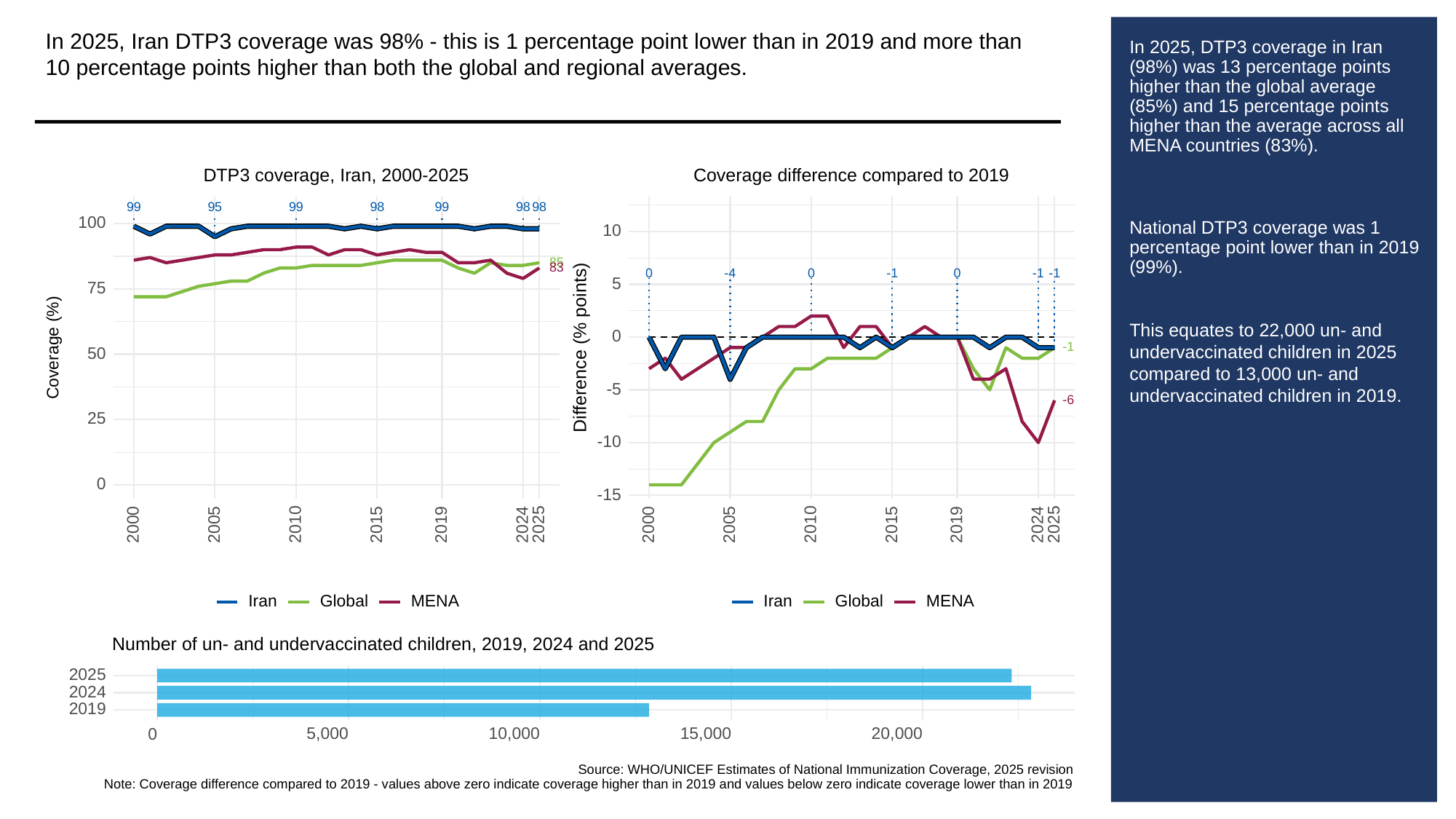

In 2025, Iran DTP3 coverage was 98% - this is 1 percentage point lower than in 2019 and more than 10 percentage points higher than both the global and regional averages.
# In 2025, DTP3 coverage in Iran (98%) was 13 percentage points higher than the global average (85%) and 15 percentage points higher than the average across all MENA countries (83%).

National DTP3 coverage was 1 percentage point lower than in 2019 (99%).

This equates to 22,000 un- and undervaccinated children in 2025 compared to 13,000 un- and undervaccinated children in 2019.

Coverage difference compared to 2019
DTP3 coverage, Iran, 2000-2025

99
95
99
98
99
98
98

100

10

85

83
0
0
0
-1
-1
-1
-4

5
75

0

Difference (% points)
Coverage (%)
-1
50

-5

-6
25

-10

0

-15

2000
2005
2010
2015
2019
2024
2025
2000
2005
2010
2015
2019
2024
2025
Global
Global
Iran
Iran
MENA
MENA

Number of un- and undervaccinated children, 2019, 2024 and 2025

2025

2024

2019

5,000
10,000
15,000
20,000
0
Source: WHO/UNICEF Estimates of National Immunization Coverage, 2025 revision
Note: Coverage difference compared to 2019 - values above zero indicate coverage higher than in 2019 and values below zero indicate coverage lower than in 2019